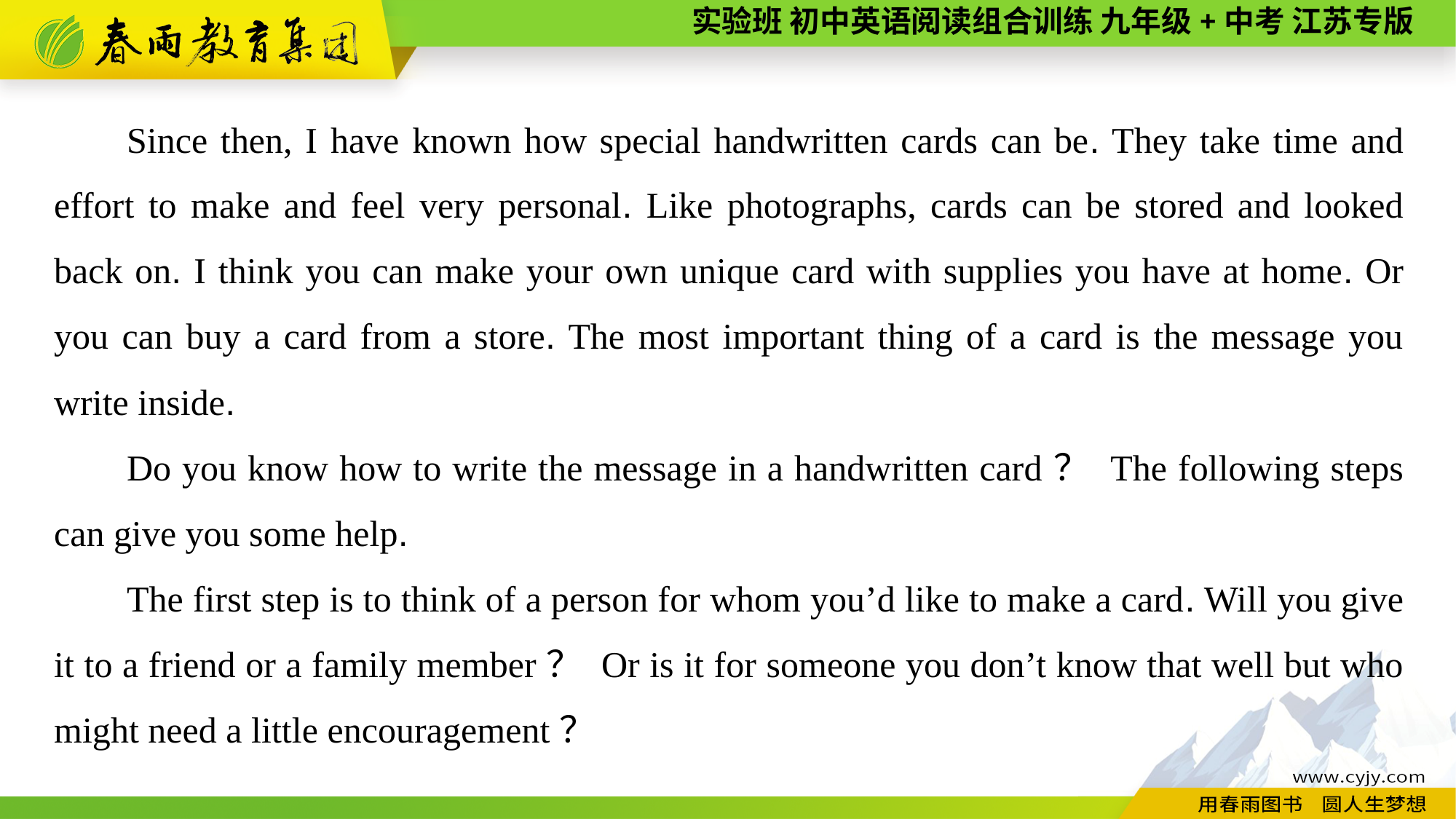

Since then, I have known how special handwritten cards can be. They take time and effort to make and feel very personal. Like photographs, cards can be stored and looked back on. I think you can make your own unique card with supplies you have at home. Or you can buy a card from a store. The most important thing of a card is the message you write inside.
Do you know how to write the message in a handwritten card？ The following steps can give you some help.
The first step is to think of a person for whom you’d like to make a card. Will you give it to a friend or a family member？ Or is it for someone you don’t know that well but who might need a little encouragement？